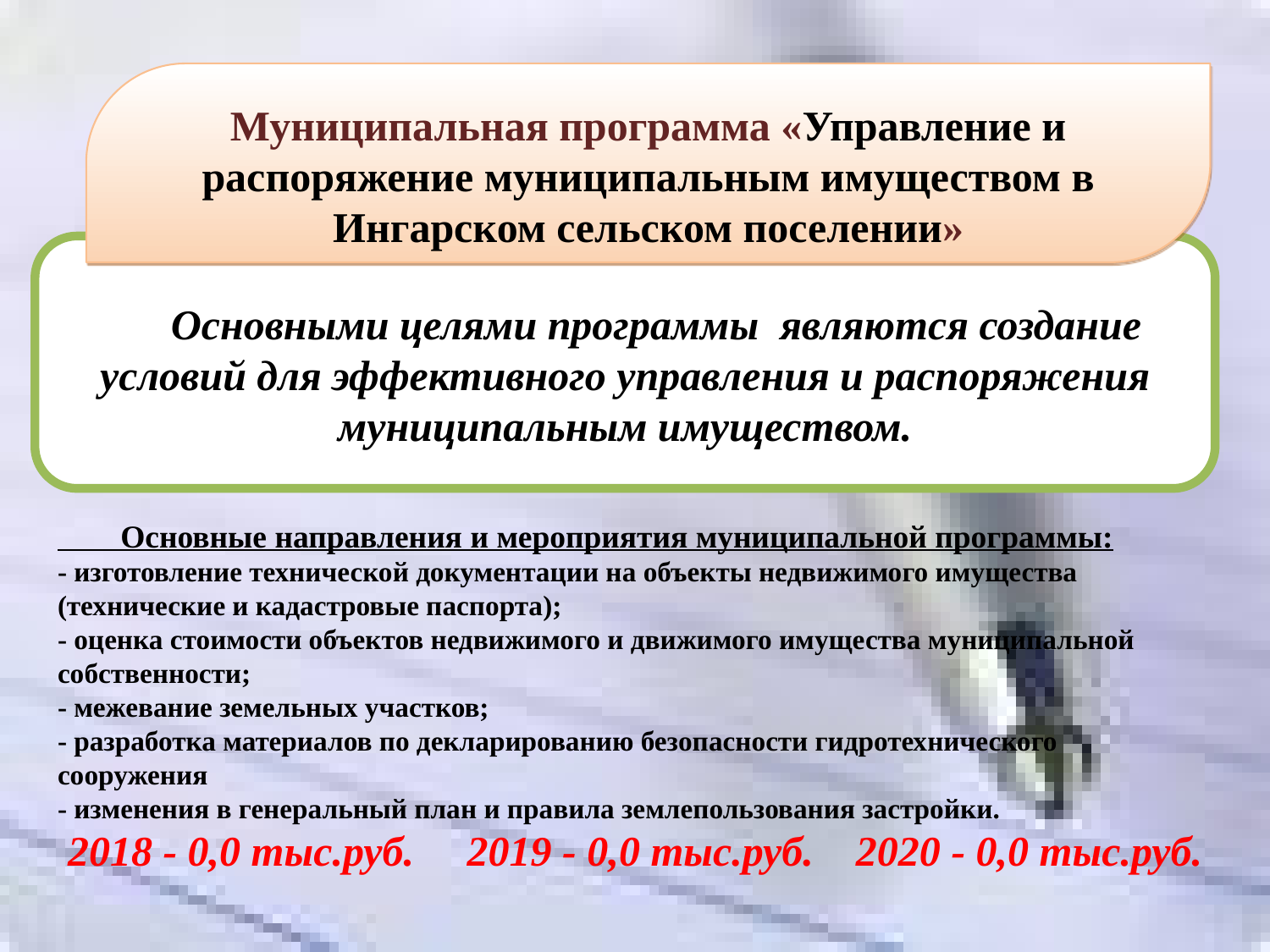

Муниципальная программа «Управление и распоряжение муниципальным имуществом в Ингарском сельском поселении»

Основными целями программы  являются создание условий для эффективного управления и распоряжения муниципальным имуществом.

         Основные направления и мероприятия муниципальной программы:
- изготовление технической документации на объекты недвижимого имущества (технические и кадастровые паспорта);
- оценка стоимости объектов недвижимого и движимого имущества муниципальной собственности;
- межевание земельных участков;
- разработка материалов по декларированию безопасности гидротехнического сооружения
- изменения в генеральный план и правила землепользования застройки.
2018 - 0,0 тыс.руб.     2019 - 0,0 тыс.руб.    2020 - 0,0 тыс.руб.